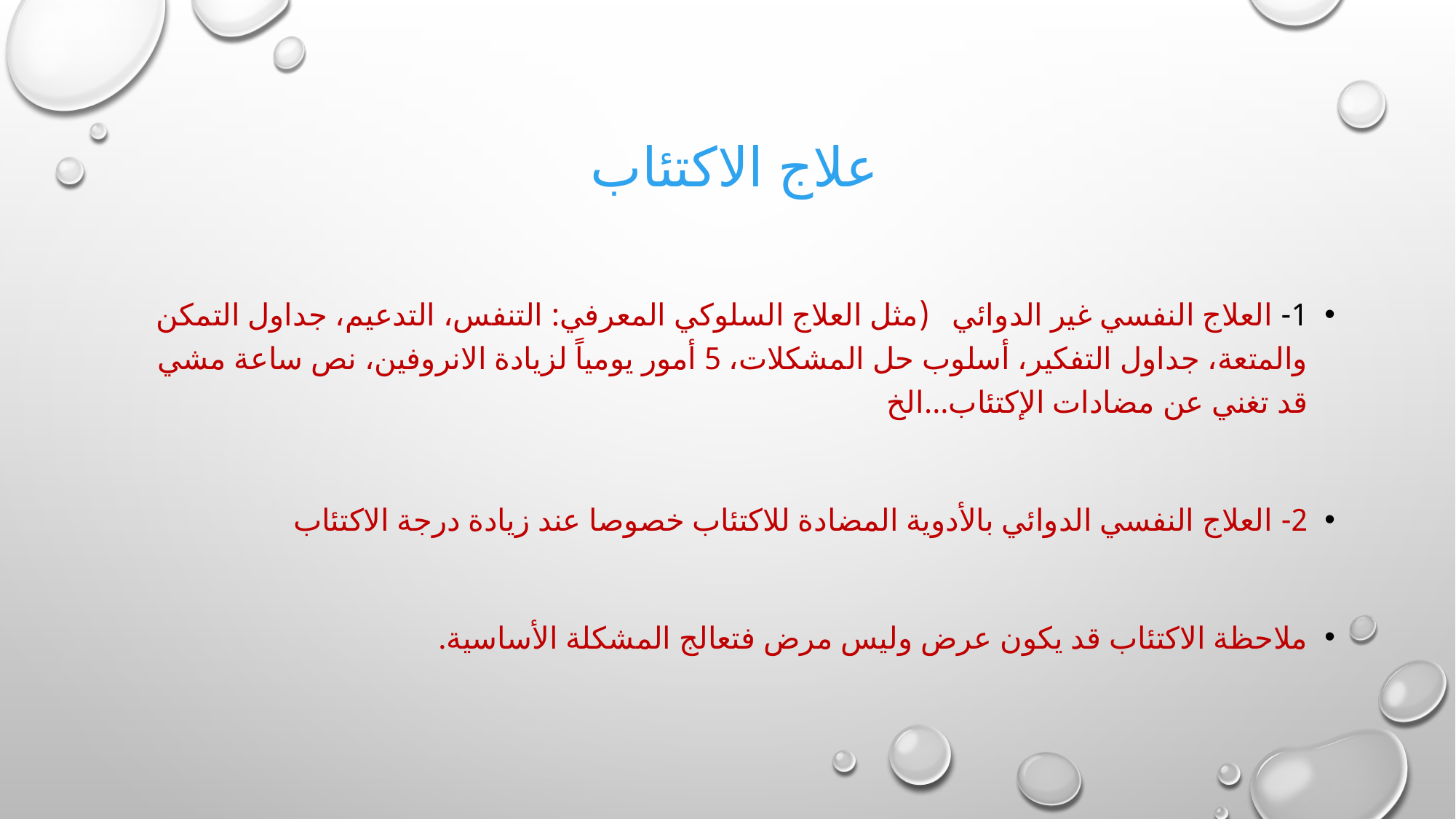

# علاج الاكتئاب
1- العلاج النفسي غير الدوائي   (مثل العلاج السلوكي المعرفي: التنفس، التدعيم، جداول التمكن والمتعة، جداول التفكير، أسلوب حل المشكلات، 5 أمور يومياً لزيادة الانروفين، نص ساعة مشي قد تغني عن مضادات الإكتئاب...الخ

2- العلاج النفسي الدوائي بالأدوية المضادة للاكتئاب خصوصا عند زيادة درجة الاكتئاب

ملاحظة الاكتئاب قد يكون عرض وليس مرض فتعالج المشكلة الأساسية.